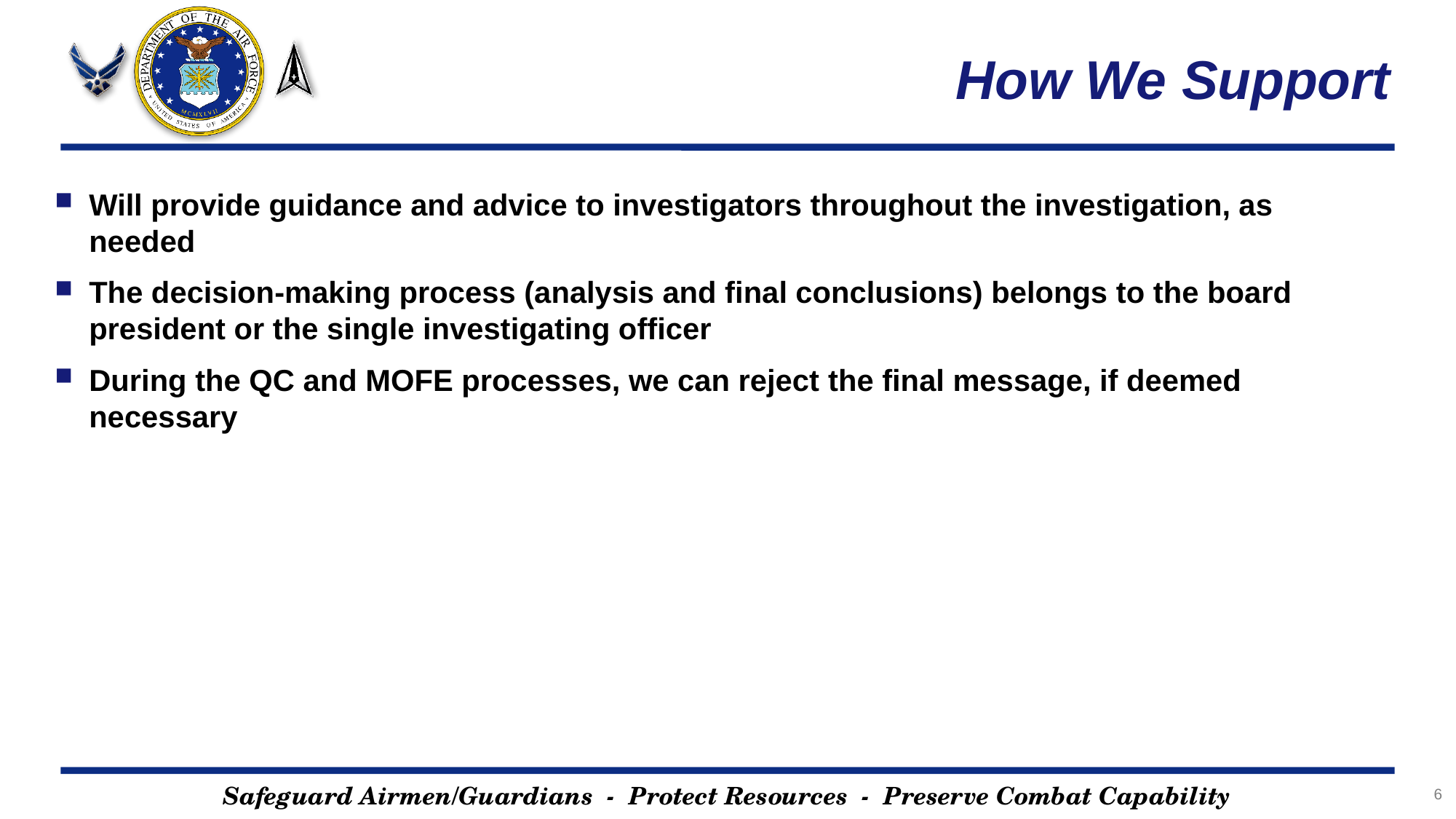

# How We Support
Will provide guidance and advice to investigators throughout the investigation, as needed
The decision-making process (analysis and final conclusions) belongs to the board president or the single investigating officer
During the QC and MOFE processes, we can reject the final message, if deemed necessary

6